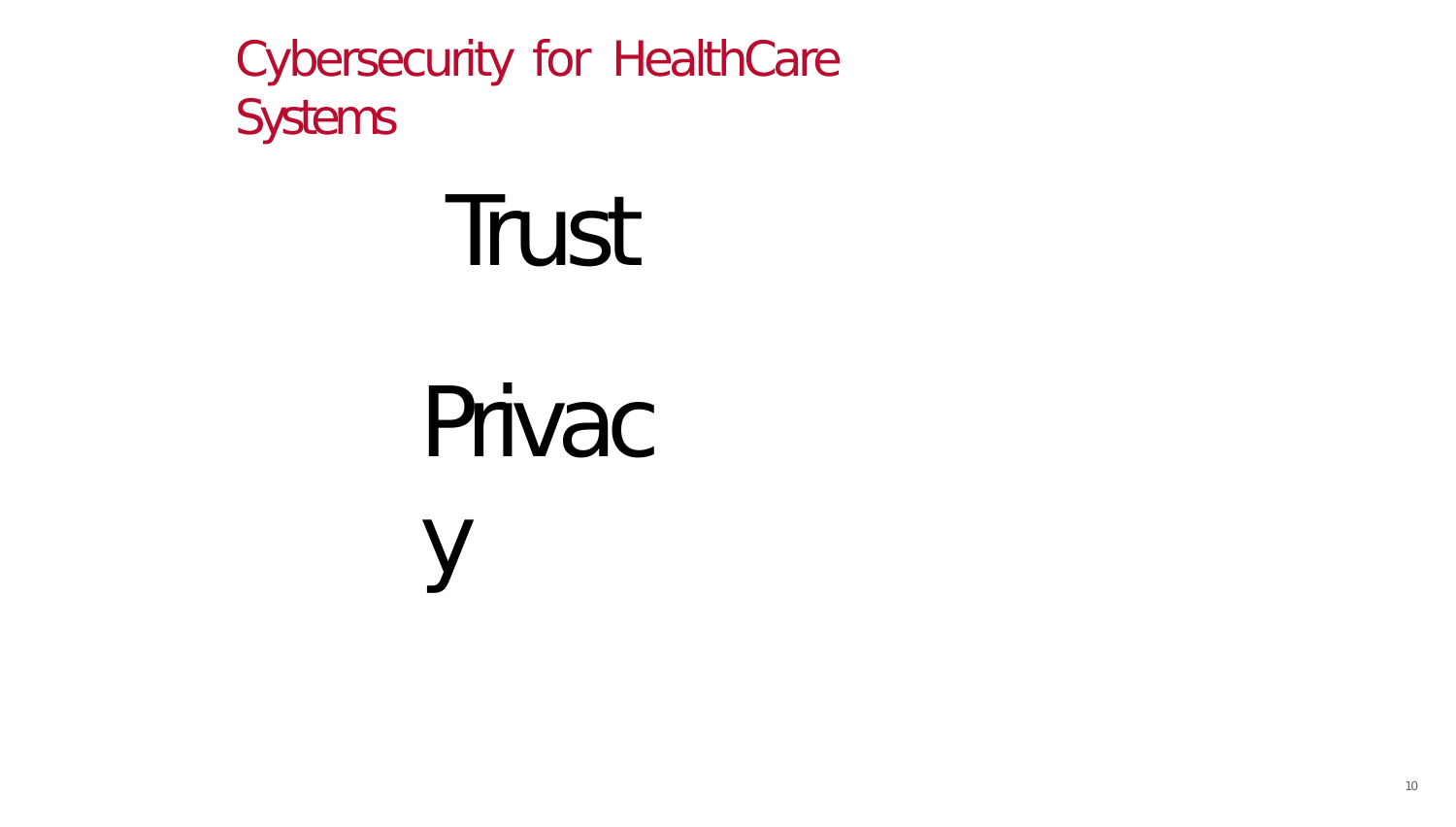

Cybersecurity for	HealthCare Systems
Trust
Privacy
10